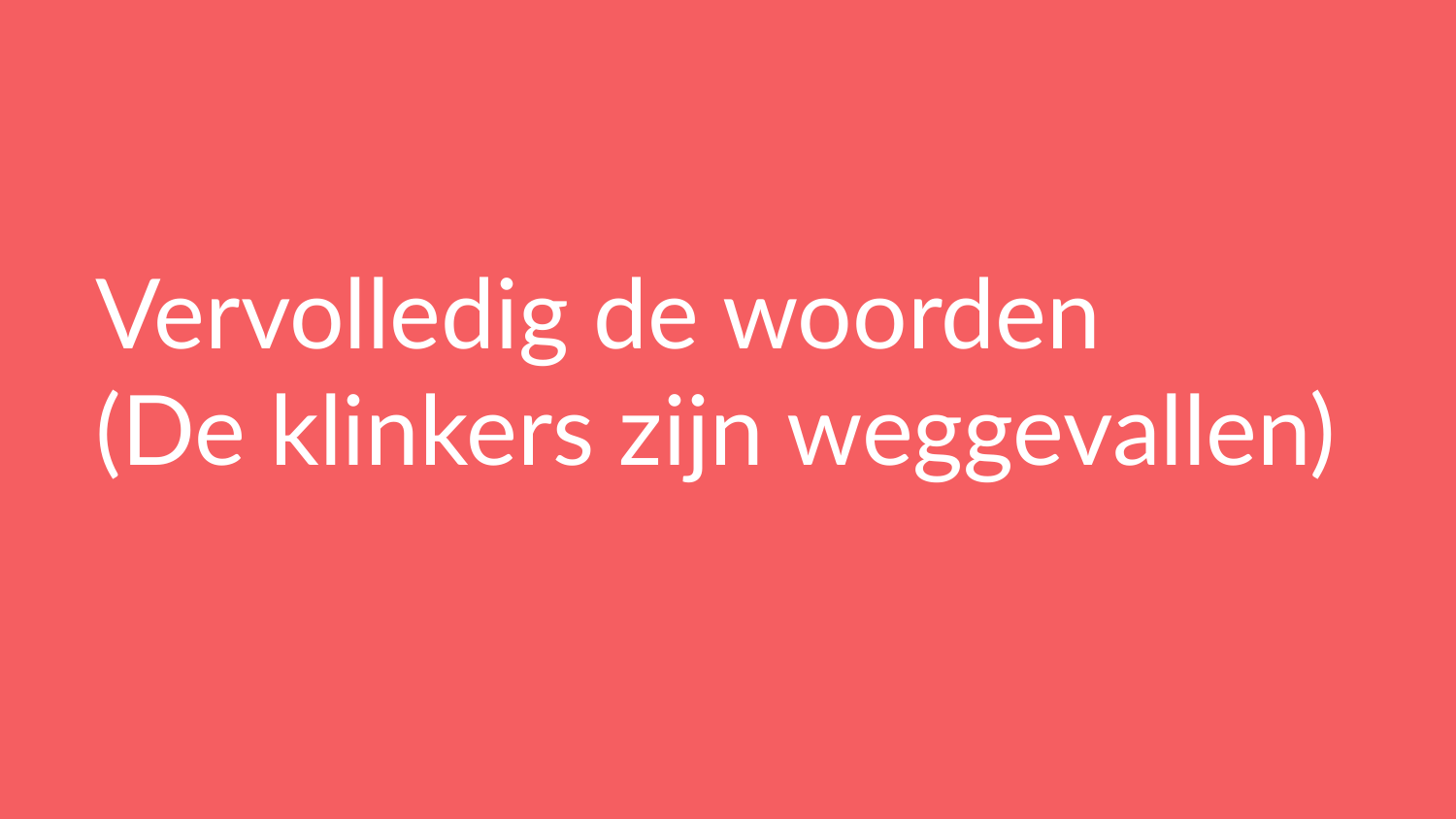

# Vervolledig de woorden
(De klinkers zijn weggevallen)